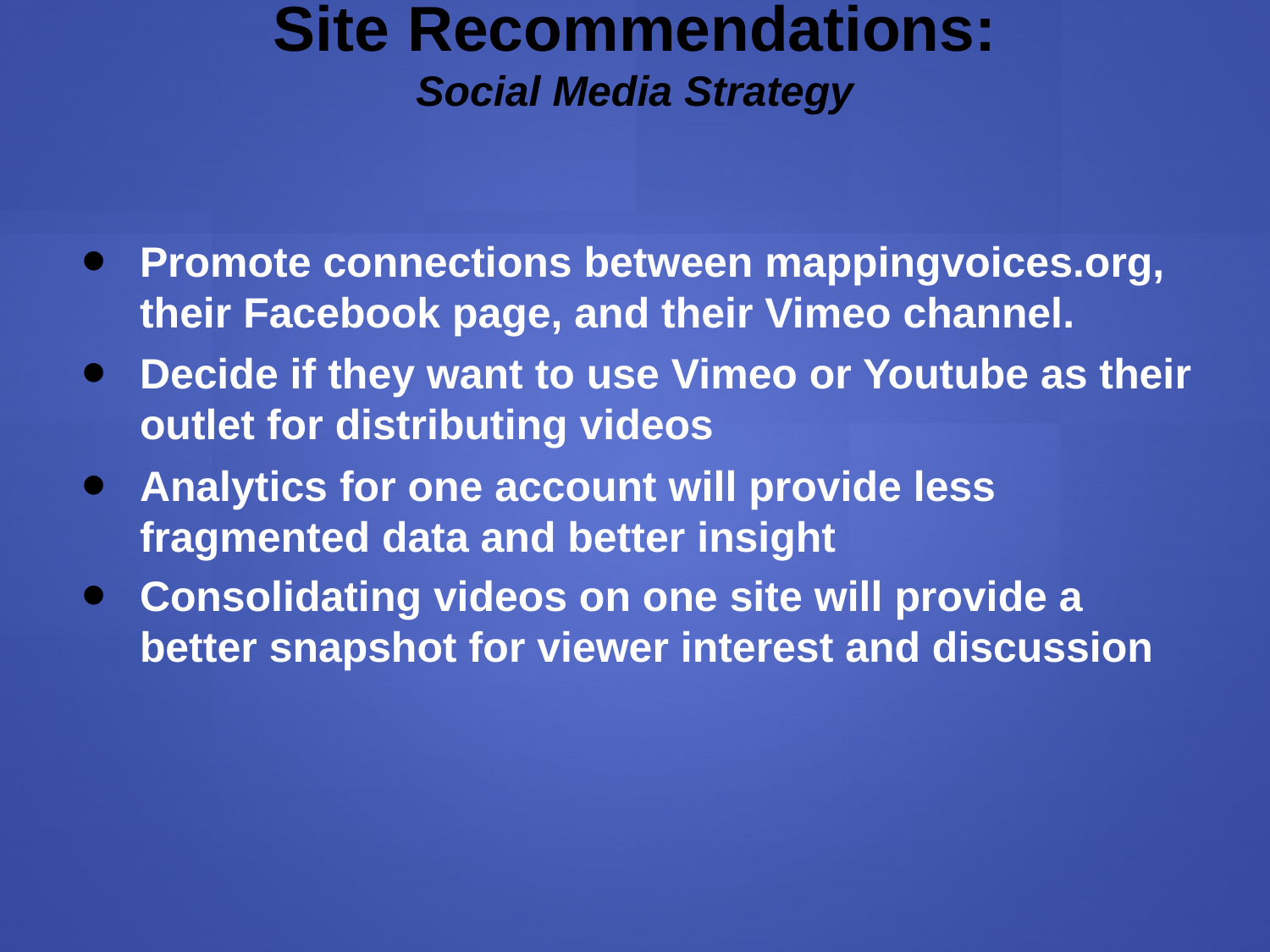

# Site Recommendations:
Social Media Strategy

Promote connections between mappingvoices.org, their Facebook page, and their Vimeo channel.
Decide if they want to use Vimeo or Youtube as their outlet for distributing videos
Analytics for one account will provide less fragmented data and better insight
Consolidating videos on one site will provide a better snapshot for viewer interest and discussion